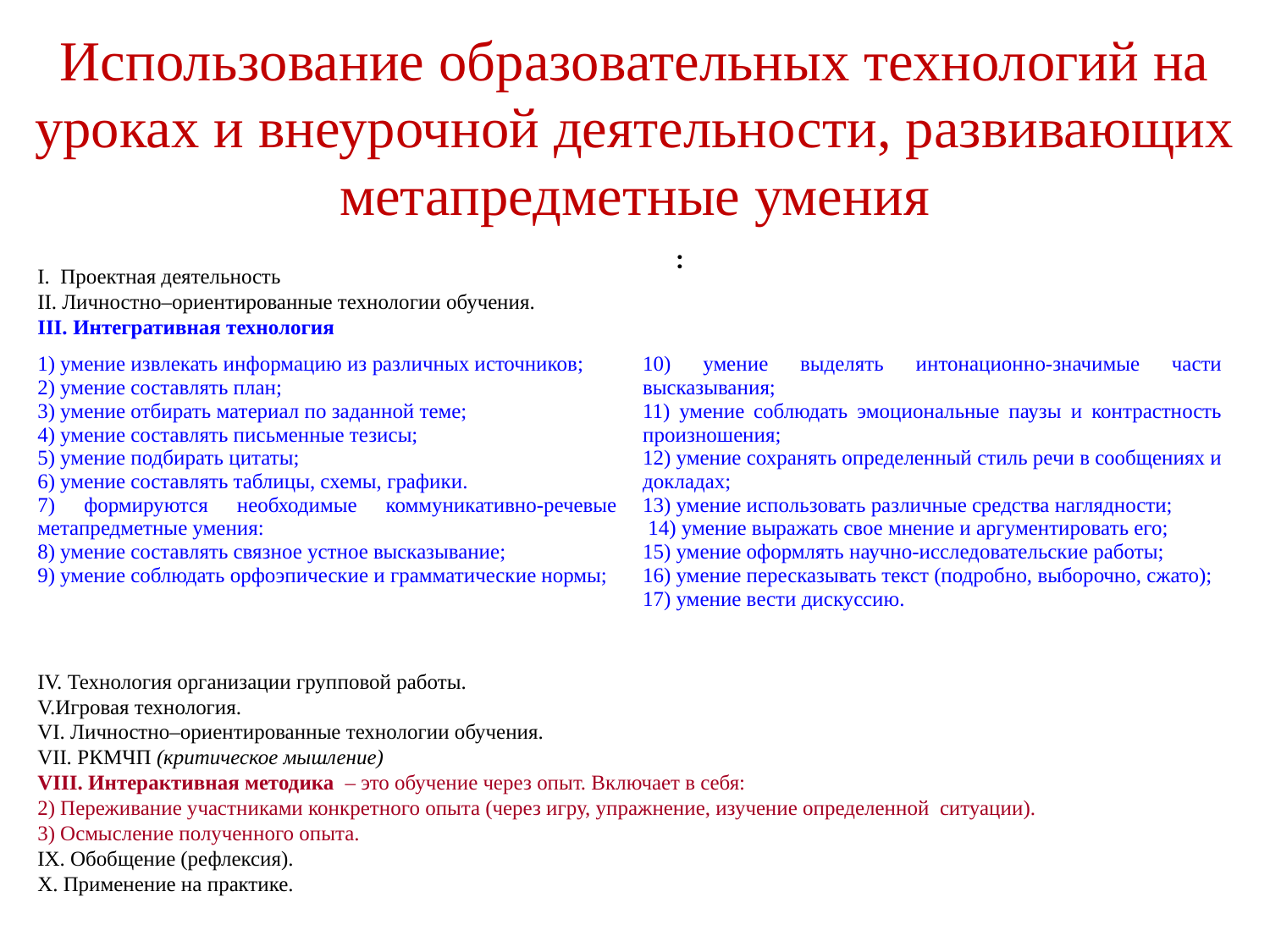

# Использование образовательных технологий на уроках и внеурочной деятельности, развивающих метапредметные умения
:
I.  Проектная деятельность
II. Личностно–ориентированные технологии обучения.
III. Интегративная технология

IV. Технология организации групповой работы.
V.Игровая технология.
VI. Личностно–ориентированные технологии обучения.
VII. РКМЧП (критическое мышление)
VIII. Интерактивная методика  – это обучение через опыт. Включает в себя:
2) Переживание участниками конкретного опыта (через игру, упражнение, изучение определенной  ситуации).
3) Осмысление полученного опыта.
IX. Обобщение (рефлексия).
X. Применение на практике.

| 1) умение извлекать информацию из различных источников; 2) умение составлять план; 3) умение отбирать материал по заданной теме; 4) умение составлять письменные тезисы; 5) умение подбирать цитаты; 6) умение составлять таблицы, схемы, графики. 7) формируются необходимые коммуникативно-речевые метапредметные умения: 8) умение составлять связное устное высказывание; 9) умение соблюдать орфоэпические и грамматические нормы; | 10) умение выделять интонационно-значимые части высказывания; 11) умение соблюдать эмоциональные паузы и контрастность произношения; 12) умение сохранять определенный стиль речи в сообщениях и докладах; 13) умение использовать различные средства наглядности; 14) умение выражать свое мнение и аргументировать его; 15) умение оформлять научно-исследовательские работы; 16) умение пересказывать текст (подробно, выборочно, сжато); 17) умение вести дискуссию. |
| --- | --- |